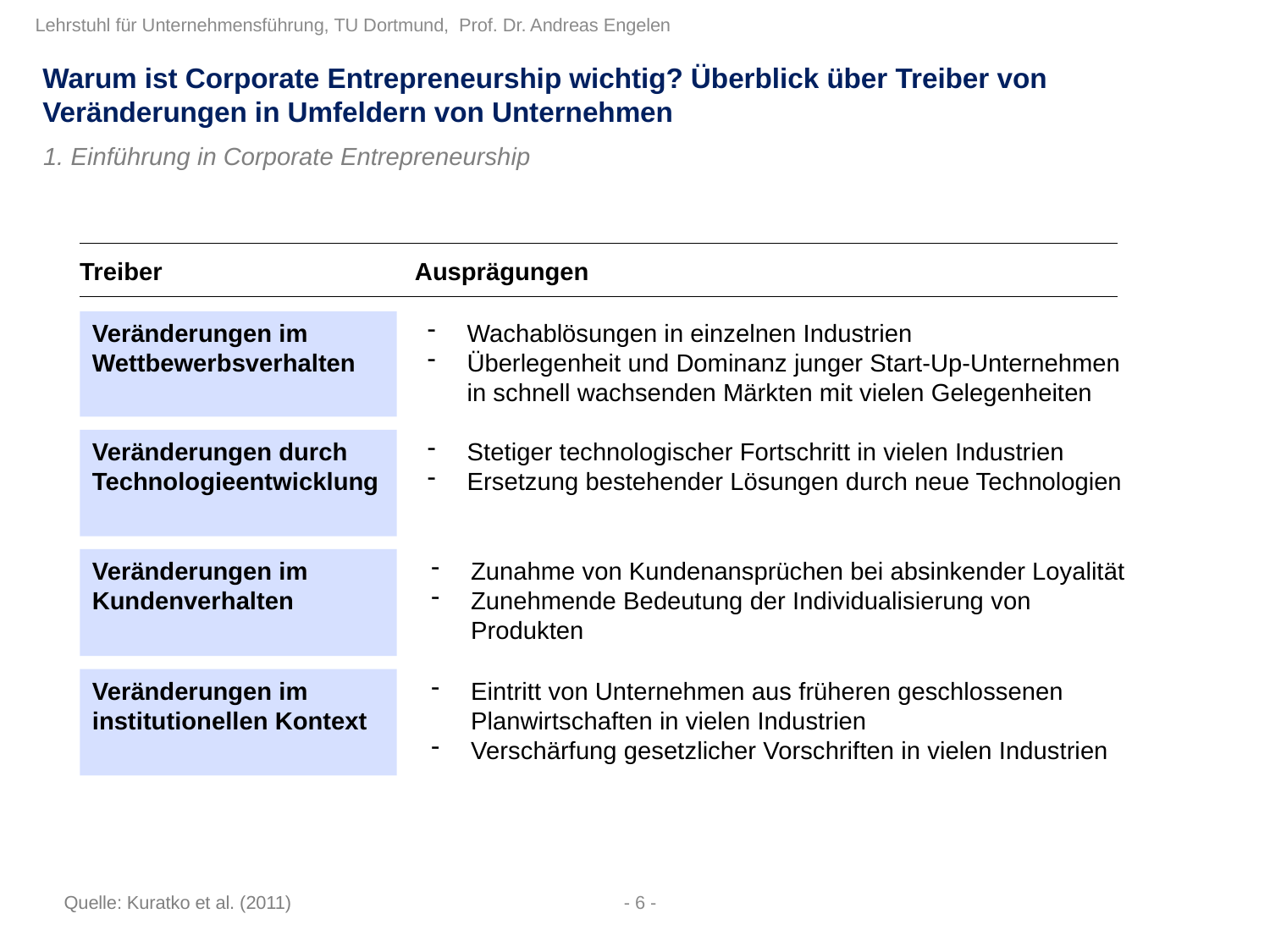

Warum ist Corporate Entrepreneurship wichtig? Überblick über Treiber von Veränderungen in Umfeldern von Unternehmen
1. Einführung in Corporate Entrepreneurship
Treiber
Ausprägungen
Veränderungen im Wettbewerbsverhalten
Wachablösungen in einzelnen Industrien
Überlegenheit und Dominanz junger Start-Up-Unternehmen in schnell wachsenden Märkten mit vielen Gelegenheiten
Veränderungen durch Technologieentwicklung
Stetiger technologischer Fortschritt in vielen Industrien
Ersetzung bestehender Lösungen durch neue Technologien
Veränderungen im Kundenverhalten
Zunahme von Kundenansprüchen bei absinkender Loyalität
Zunehmende Bedeutung der Individualisierung von Produkten
Veränderungen im institutionellen Kontext
Eintritt von Unternehmen aus früheren geschlossenen Planwirtschaften in vielen Industrien
Verschärfung gesetzlicher Vorschriften in vielen Industrien
Quelle: Kuratko et al. (2011)
- 6 -